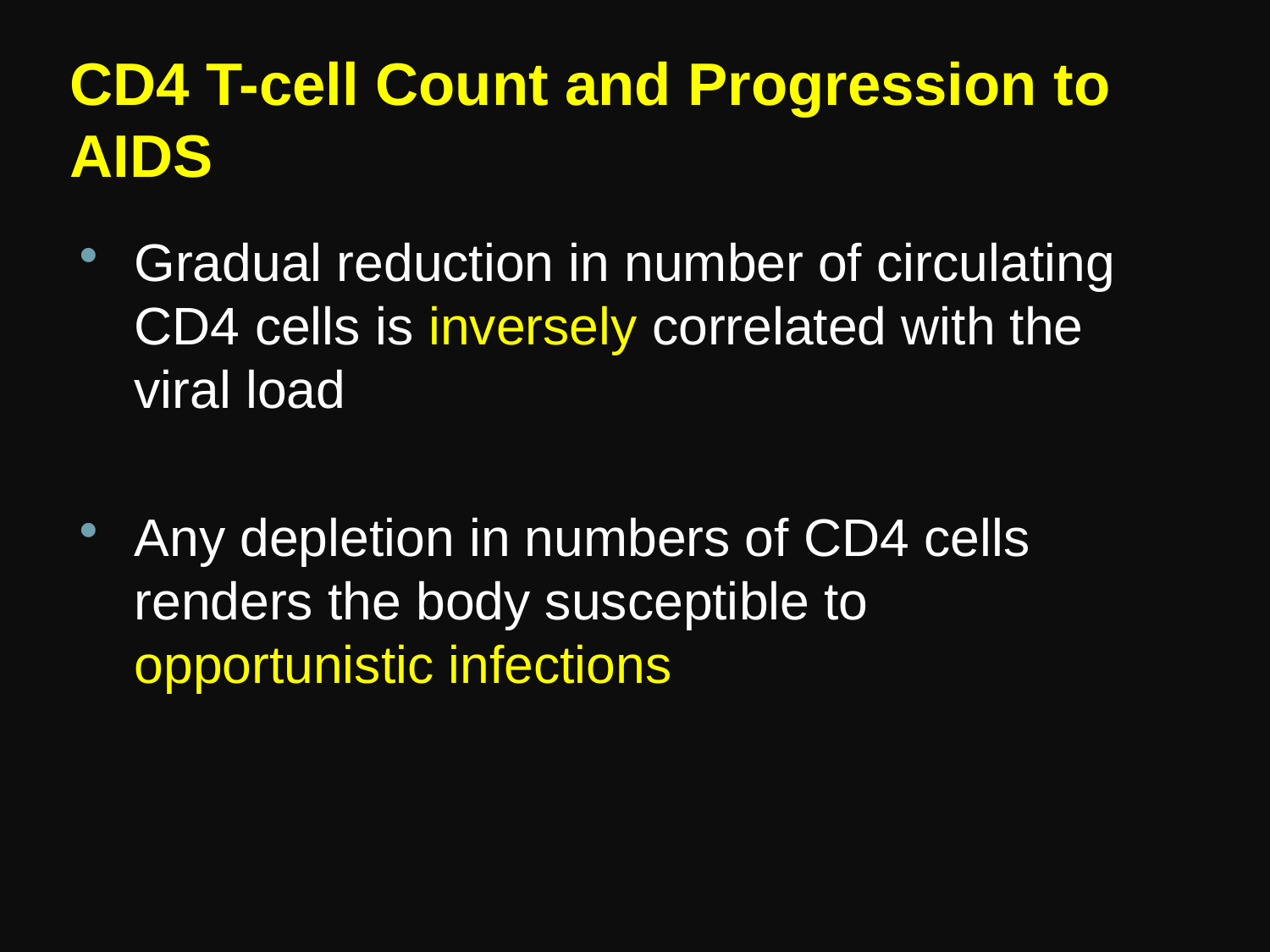

# CD4 T-cell Count and Progression to AIDS
Gradual reduction in number of circulating CD4 cells is inversely correlated with the viral load

Any depletion in numbers of CD4 cells renders the body susceptible to opportunistic infections